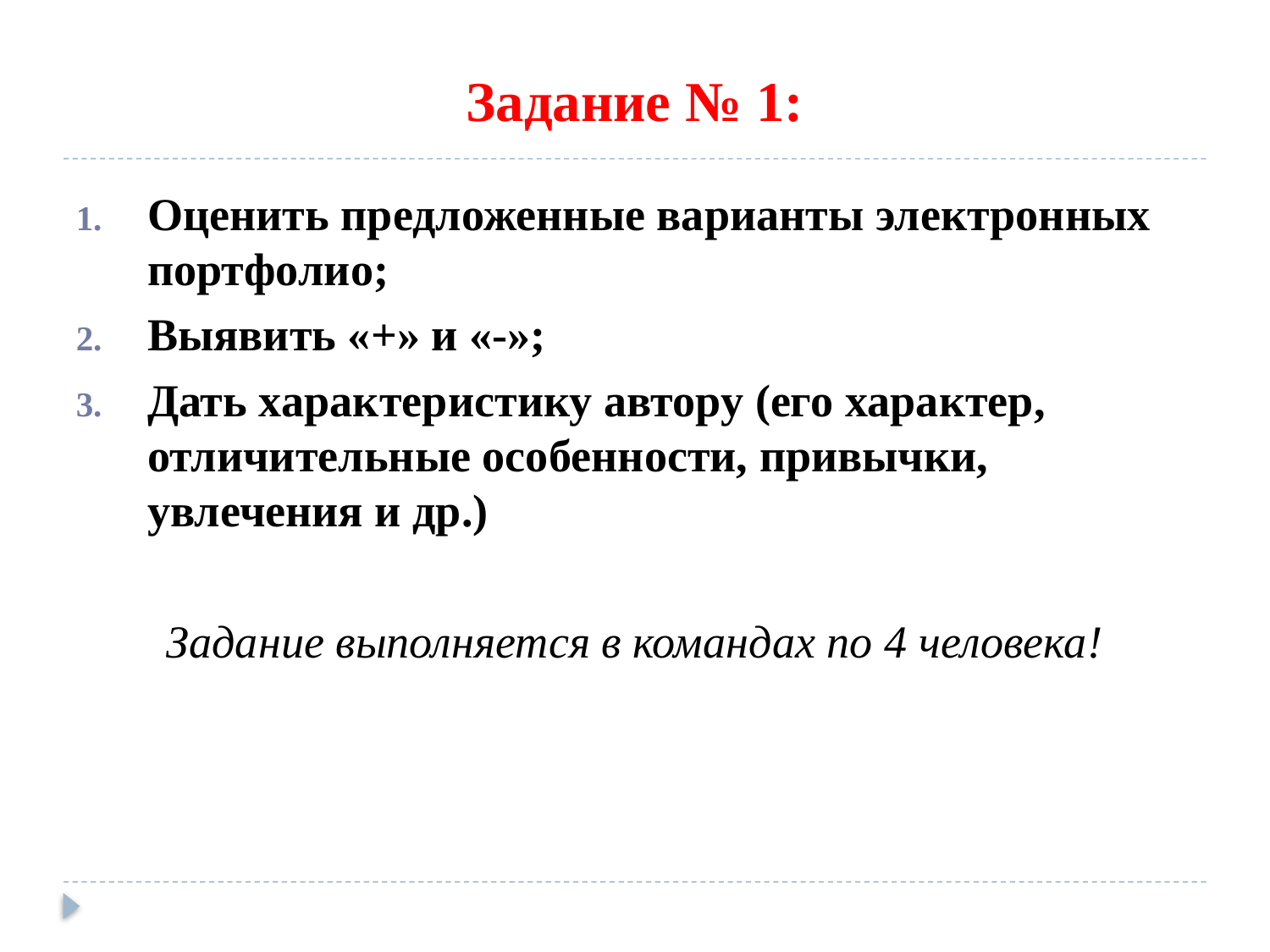

# Задание № 1:
Оценить предложенные варианты электронных портфолио;
Выявить «+» и «-»;
Дать характеристику автору (его характер, отличительные особенности, привычки, увлечения и др.)

Задание выполняется в командах по 4 человека!